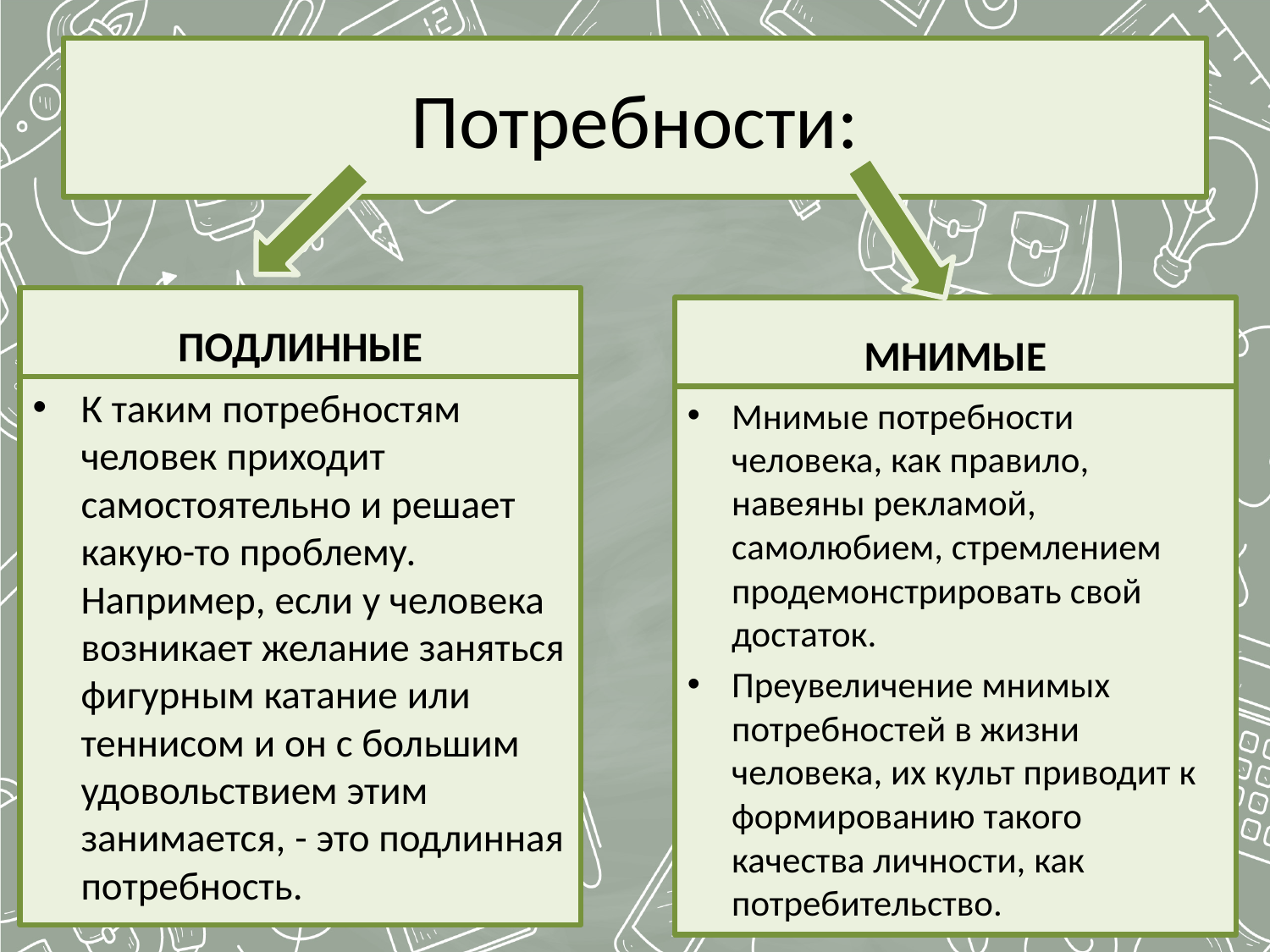

# Потребности:

ПОДЛИННЫЕ
МНИМЫЕ
К таким потребностям человек приходит самостоятельно и решает какую-то проблему. Например, если у человека возникает желание заняться фигурным катание или теннисом и он с большим удовольствием этим занимается, - это подлинная потребность.
Мнимые потребности человека, как правило, навеяны рекламой, самолюбием, стремлением продемонстрировать свой достаток.
Преувеличение мнимых потребностей в жизни человека, их культ приводит к формированию такого качества личности, как потребительство.